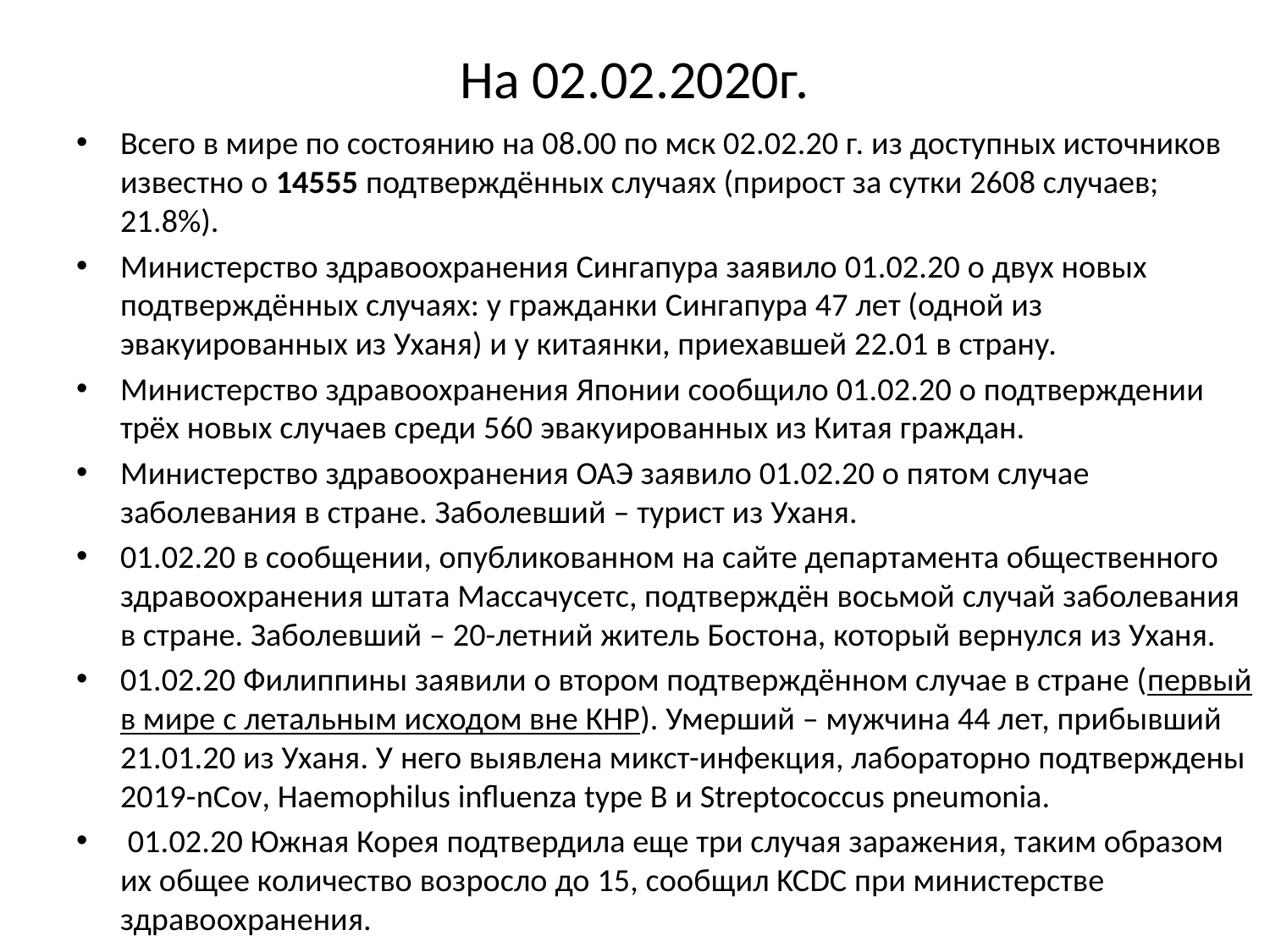

# На 02.02.2020г.
Всего в мире по состоянию на 08.00 по мск 02.02.20 г. из доступных источников известно о 14555 подтверждённых случаях (прирост за сутки 2608 случаев; 21.8%).
Министерство здравоохранения Сингапура заявило 01.02.20 о двух новых подтверждённых случаях: у гражданки Сингапура 47 лет (одной из эвакуированных из Уханя) и у китаянки, приехавшей 22.01 в страну.
Министерство здравоохранения Японии сообщило 01.02.20 о подтверждении трёх новых случаев среди 560 эвакуированных из Китая граждан.
Министерство здравоохранения ОАЭ заявило 01.02.20 о пятом случае заболевания в стране. Заболевший – турист из Уханя.
01.02.20 в сообщении, опубликованном на сайте департамента общественного здравоохранения штата Массачусетс, подтверждён восьмой случай заболевания в стране. Заболевший – 20-летний житель Бостона, который вернулся из Уханя.
01.02.20 Филиппины заявили о втором подтверждённом случае в стране (первый в мире с летальным исходом вне КНР). Умерший – мужчина 44 лет, прибывший 21.01.20 из Уханя. У него выявлена микст-инфекция, лабораторно подтверждены 2019-nCov, Haemophilus influenza type B и Streptococcus pneumonia.
 01.02.20 Южная Корея подтвердила еще три случая заражения, таким образом их общее количество возросло до 15, сообщил KCDC при министерстве здравоохранения.